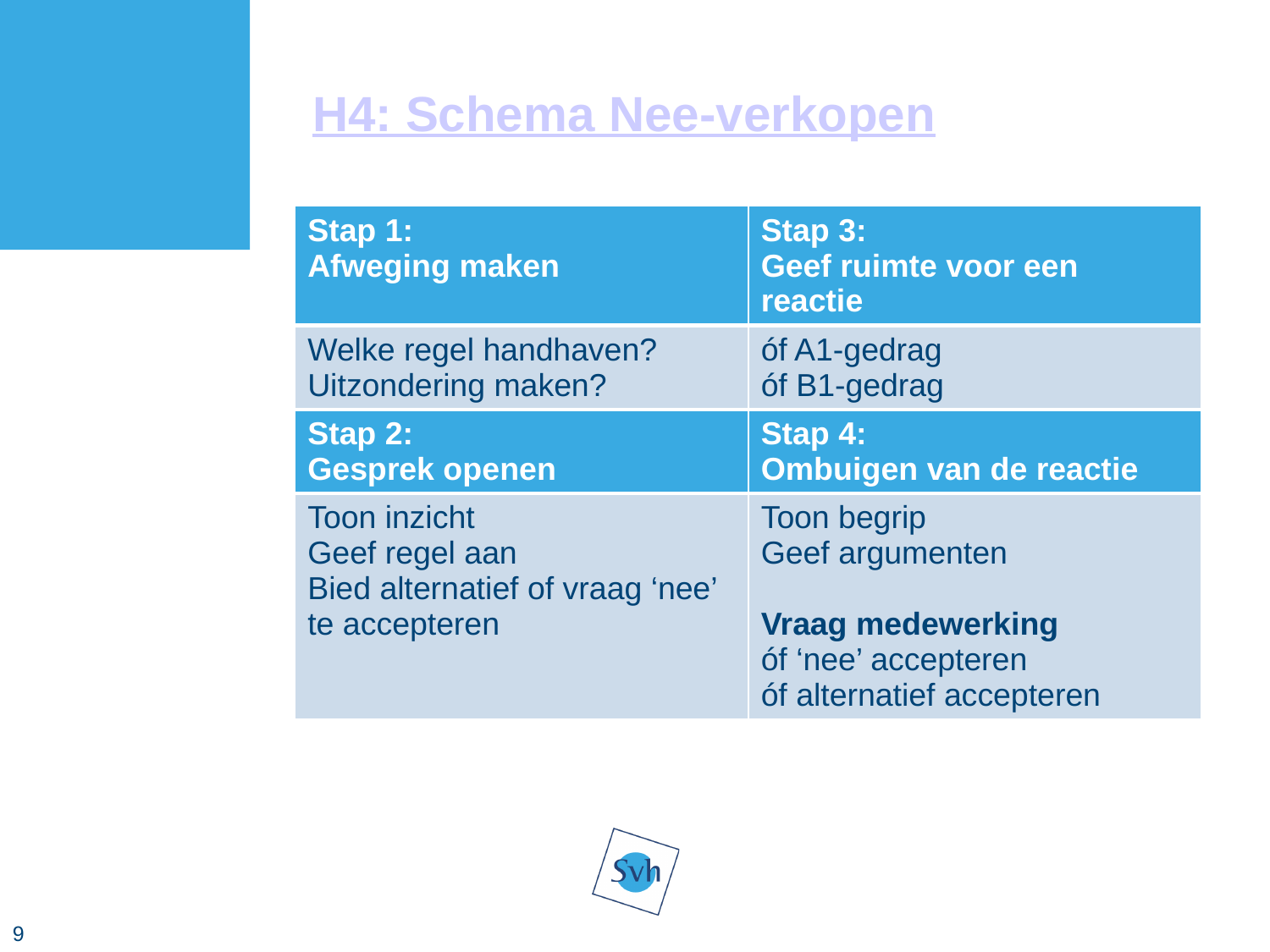

# H4: Schema Nee-verkopen
| Stap 1: Afweging maken | Stap 3: Geef ruimte voor een reactie |
| --- | --- |
| Welke regel handhaven? Uitzondering maken? | óf A1-gedrag óf B1-gedrag |
| Stap 2: Gesprek openen | Stap 4: Ombuigen van de reactie |
| Toon inzicht Geef regel aan Bied alternatief of vraag ‘nee’ te accepteren | Toon begrip Geef argumenten Vraag medewerking óf ‘nee’ accepteren óf alternatief accepteren |